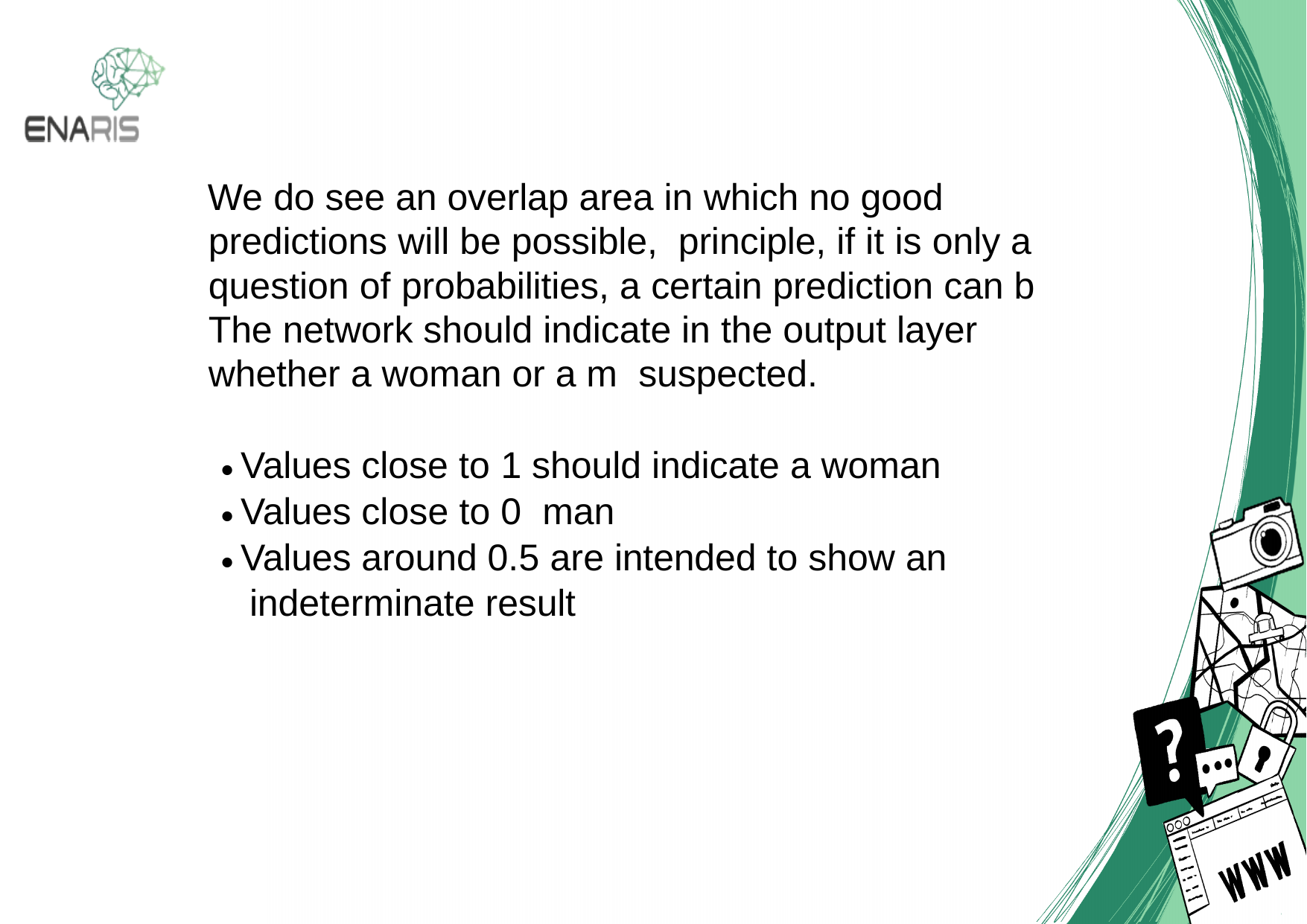

We do see an overlap area in which no good predictions will be possible,  principle, if it is only a question of probabilities, a certain prediction can b  The network should indicate in the output layer whether a woman or a m  suspected.

  • Values close to 1 should indicate a woman
  • Values close to 0  man
  • Values around 0.5 are intended to show an
    indeterminate result